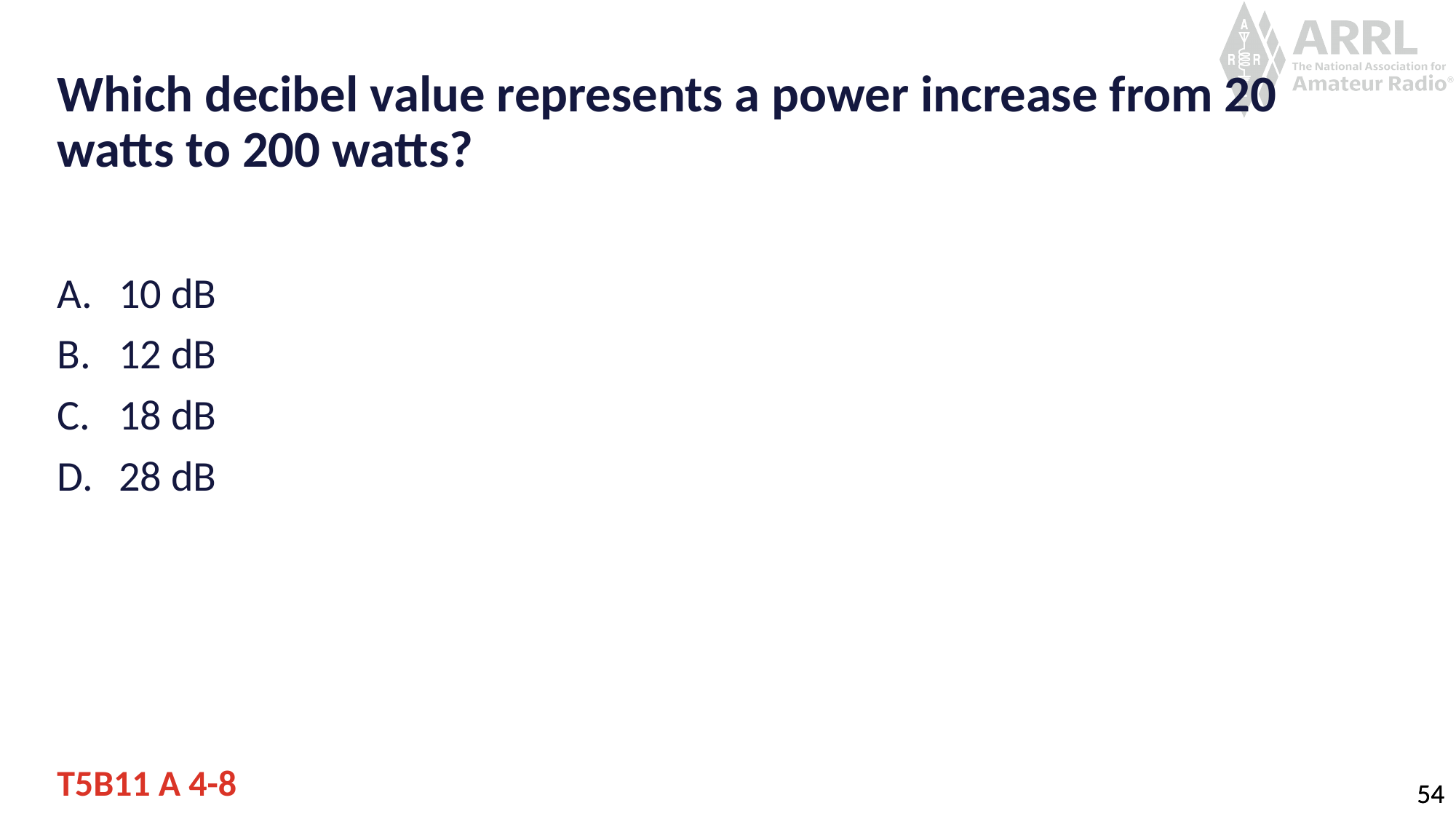

# Which decibel value represents a power increase from 20 watts to 200 watts?
10 dB
12 dB
18 dB
28 dB
T5B11 A 4-8